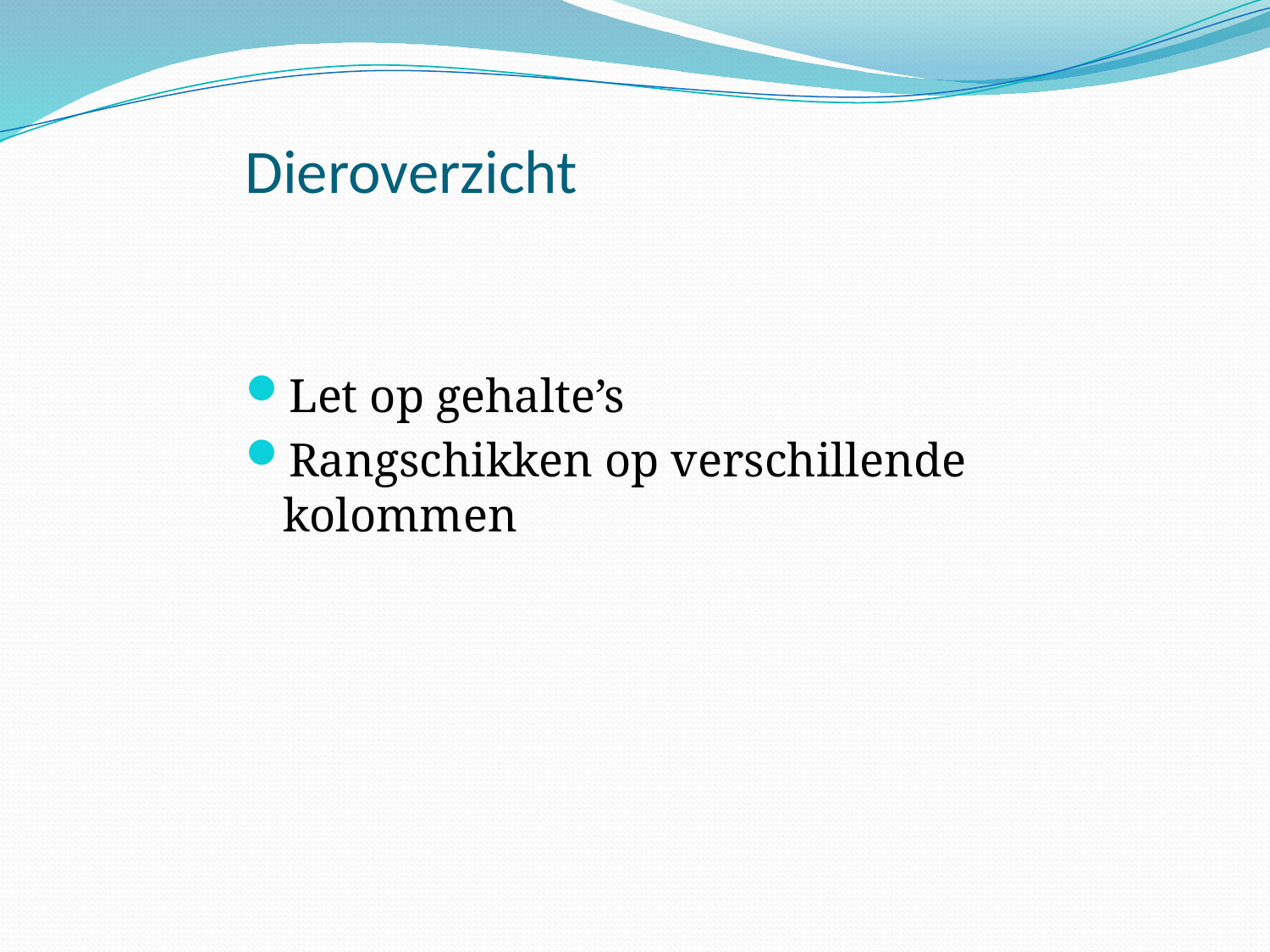

# Dieroverzicht
Let op gehalte’s
Rangschikken op verschillende kolommen